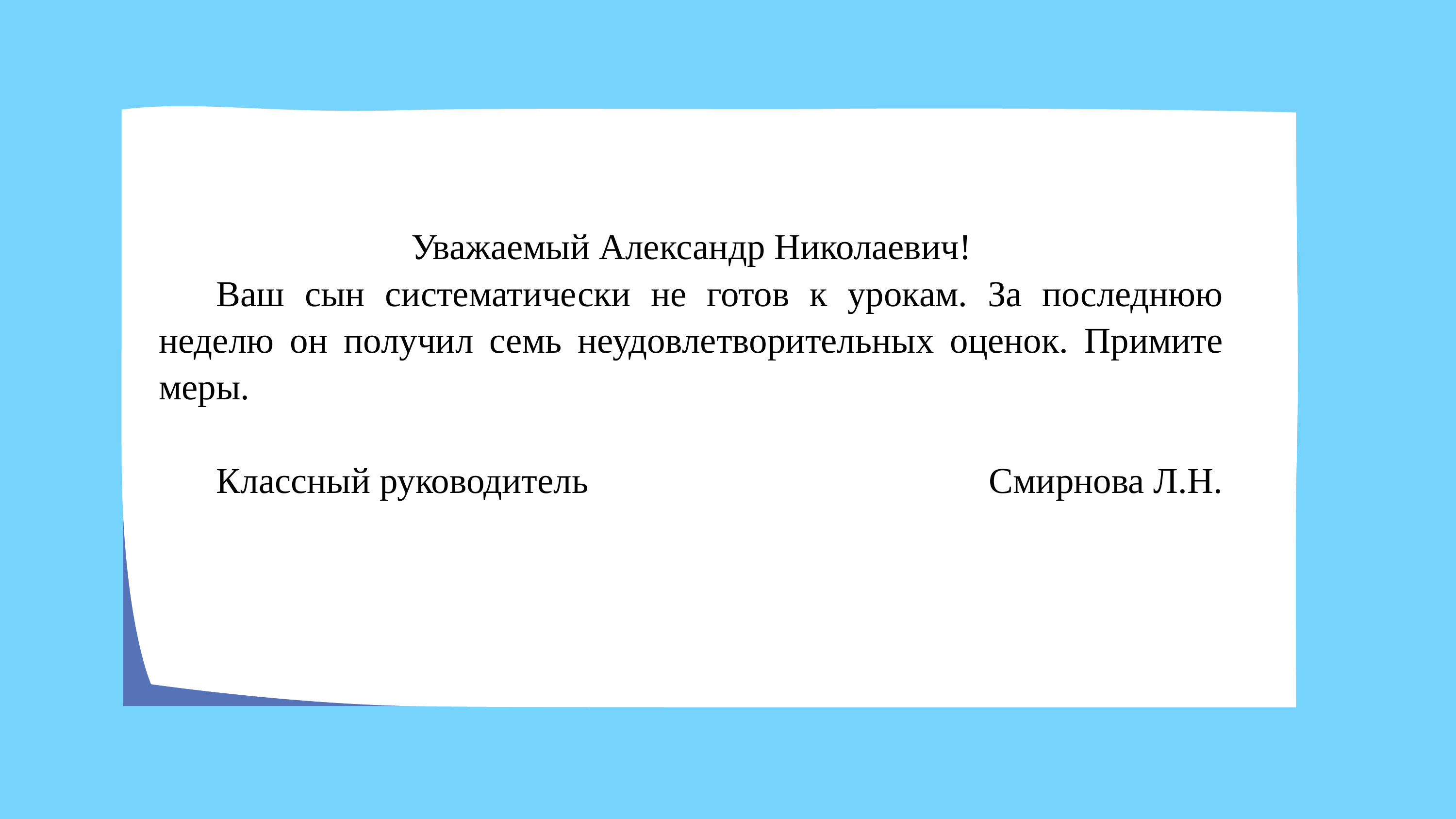

Уважаемый Александр Николаевич!
Ваш сын систематически не готов к урокам. За последнюю неделю он получил семь неудовлетворительных оценок. Примите меры.

Классный руководитель                                            Смирнова Л.Н.